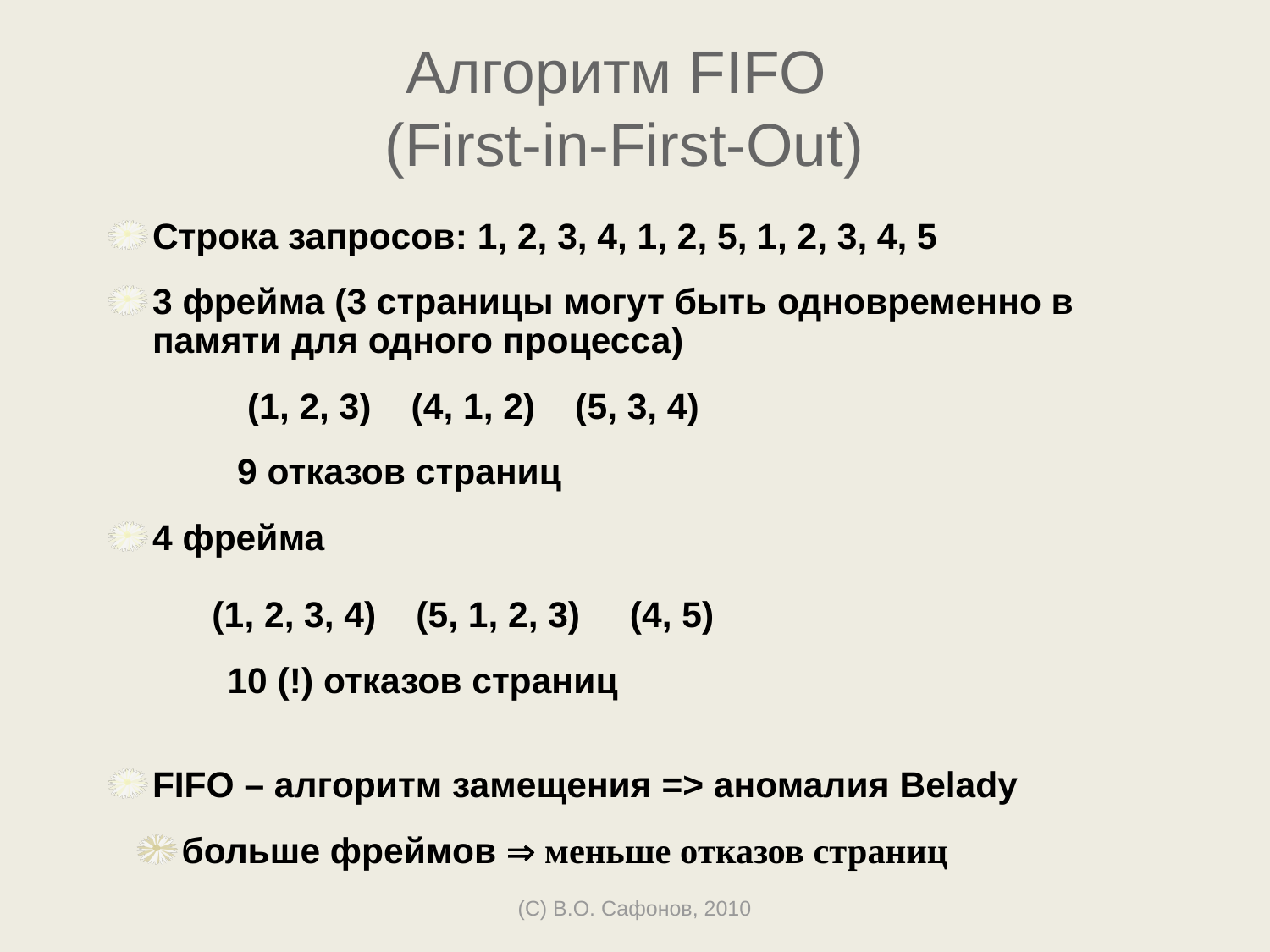

# Алгоритм FIFO (First-in-First-Out)
Строка запросов: 1, 2, 3, 4, 1, 2, 5, 1, 2, 3, 4, 5
3 фрейма (3 страницы могут быть одновременно в памяти для одного процесса)
              (1, 2, 3)    (4, 1, 2)    (5, 3, 4)
             9 отказов страниц
4 фрейма
      (1, 2, 3, 4)    (5, 1, 2, 3)     (4, 5)
            10 (!) отказов страниц
FIFO – алгоритм замещения => аномалия Belady
больше фреймов ⇒ меньше отказов страниц
(C) В.О. Сафонов, 2010